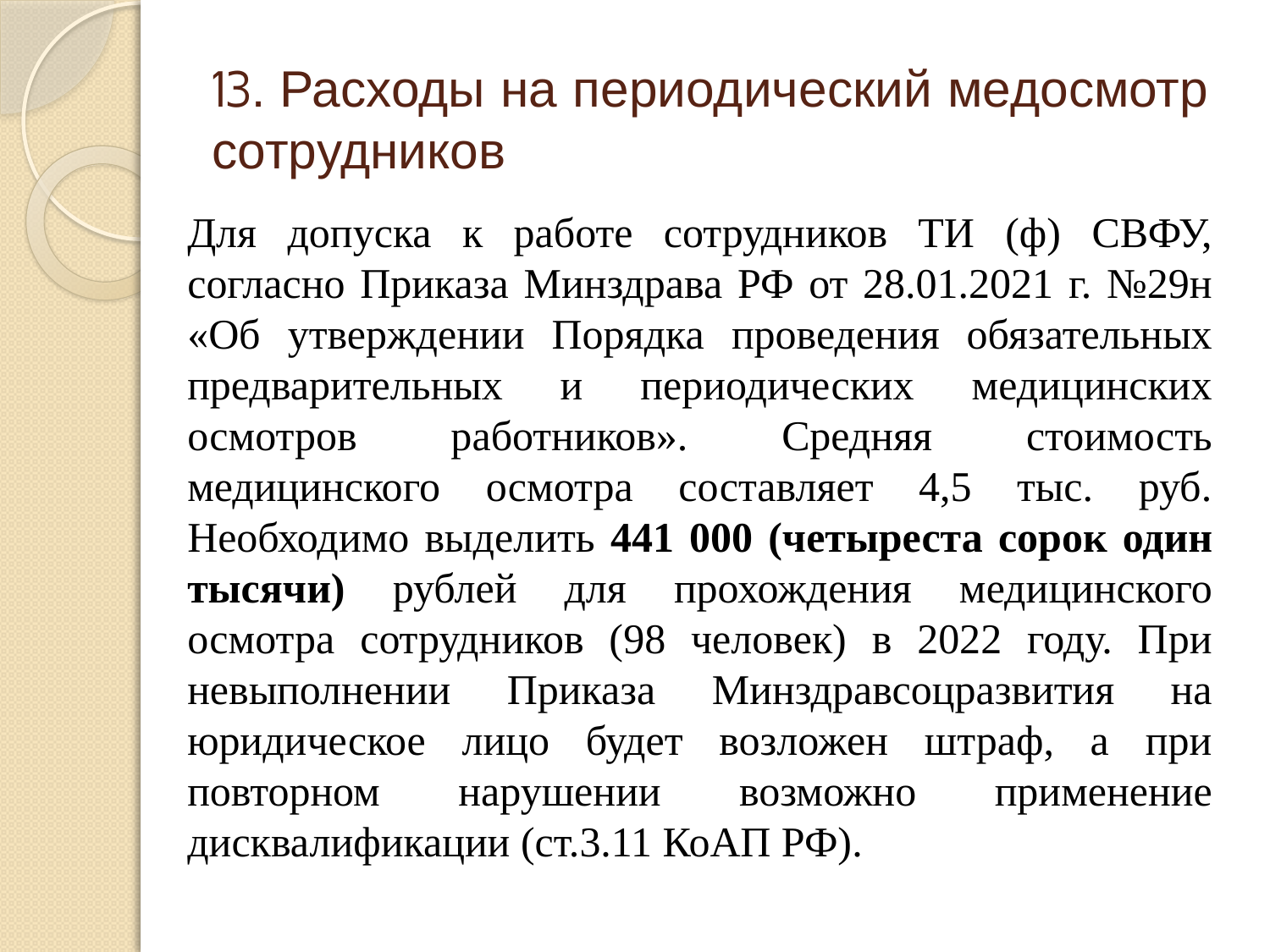

# 13. Расходы на периодический медосмотр сотрудников
Для допуска к работе сотрудников ТИ (ф) СВФУ, согласно Приказа Минздрава РФ от 28.01.2021 г. №29н «Об утверждении Порядка проведения обязательных предварительных и периодических медицинских осмотров работников». Средняя стоимость медицинского осмотра составляет 4,5 тыс. руб. Необходимо выделить 441 000 (четыреста сорок один тысячи) рублей для прохождения медицинского осмотра сотрудников (98 человек) в 2022 году. При невыполнении Приказа Минздравсоцразвития на юридическое лицо будет возложен штраф, а при повторном нарушении возможно применение дисквалификации (ст.3.11 КоАП РФ).